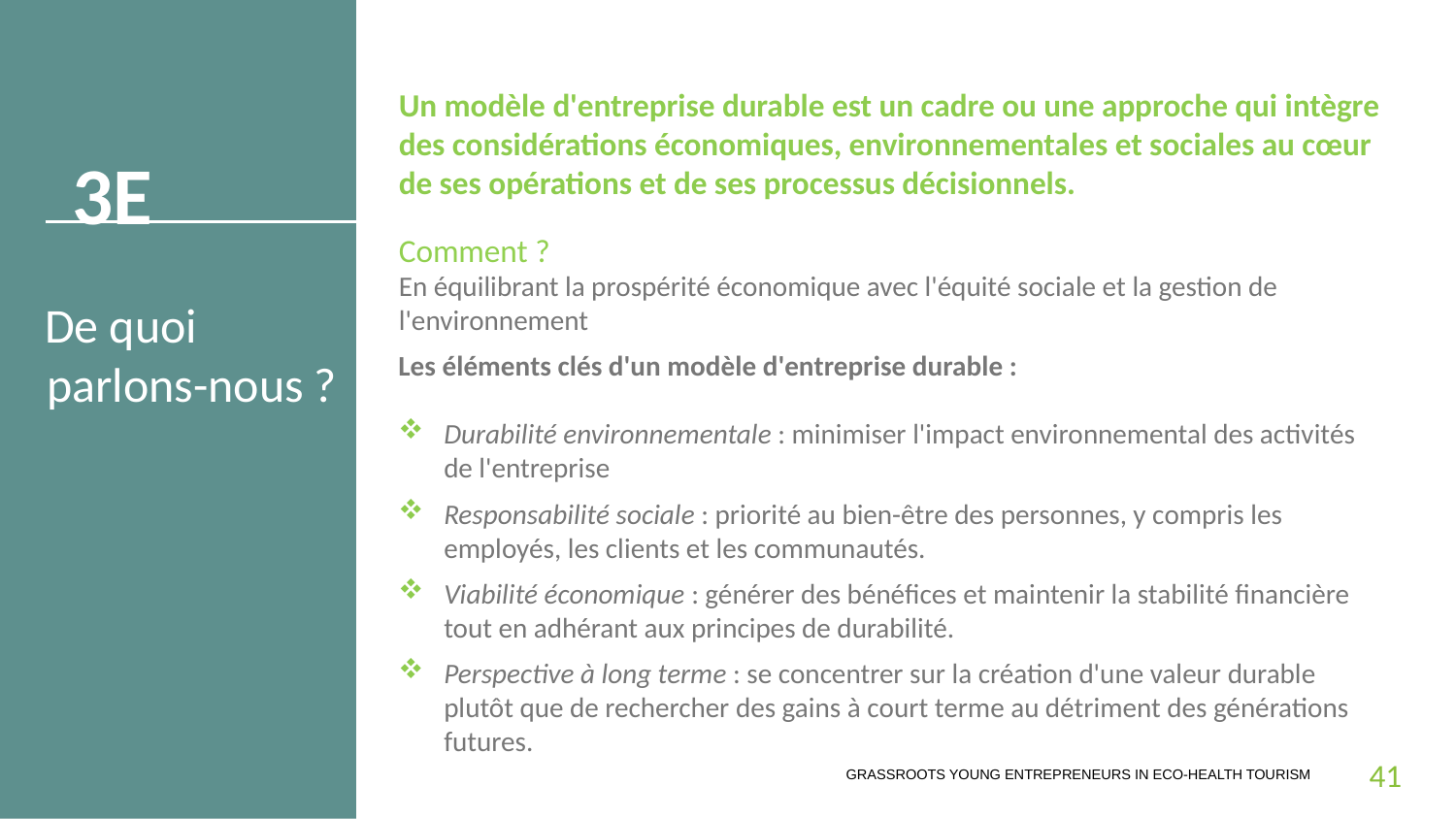

Un modèle d'entreprise durable est un cadre ou une approche qui intègre des considérations économiques, environnementales et sociales au cœur de ses opérations et de ses processus décisionnels.

Comment ?
En équilibrant la prospérité économique avec l'équité sociale et la gestion de l'environnement

3E
De quoi parlons-nous ?

Les éléments clés d'un modèle d'entreprise durable :

Durabilité environnementale : minimiser l'impact environnemental des activités de l'entreprise
Responsabilité sociale : priorité au bien-être des personnes, y compris les employés, les clients et les communautés.
Viabilité économique : générer des bénéfices et maintenir la stabilité financière tout en adhérant aux principes de durabilité.
Perspective à long terme : se concentrer sur la création d'une valeur durable plutôt que de rechercher des gains à court terme au détriment des générations futures.

41
GRASSROOTS YOUNG ENTREPRENEURS IN ECO-HEALTH TOURISM